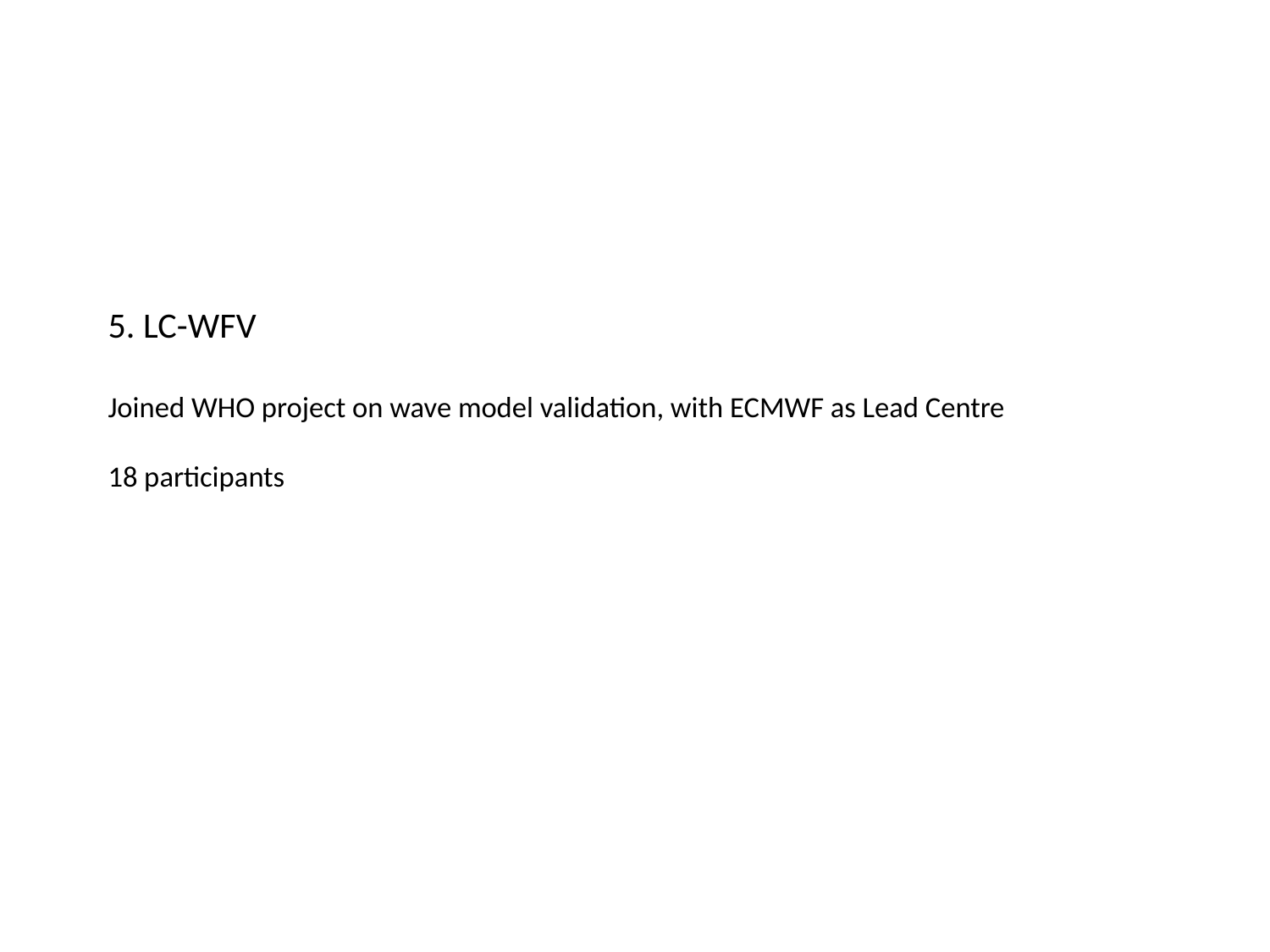

# 5. LC-WFV Joined WHO project on wave model validation, with ECMWF as Lead Centre 18 participants